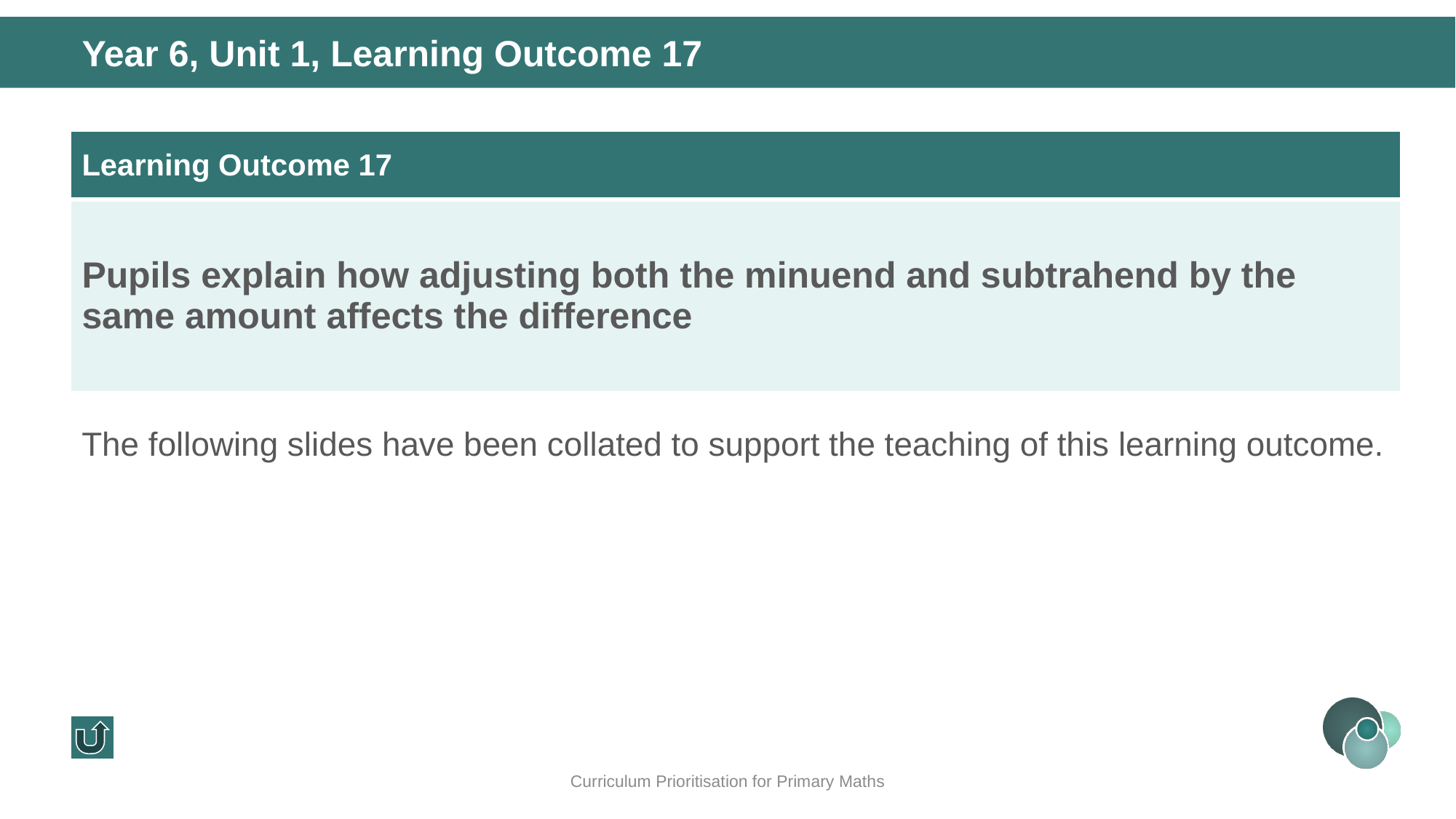

Year 6, Unit 1, Learning Outcome 17
| Learning Outcome 17 |
| --- |
| Pupils explain how adjusting both the minuend and subtrahend by the same amount affects the difference |
The following slides have been collated to support the teaching of this learning outcome.

Curriculum Prioritisation for Primary Maths